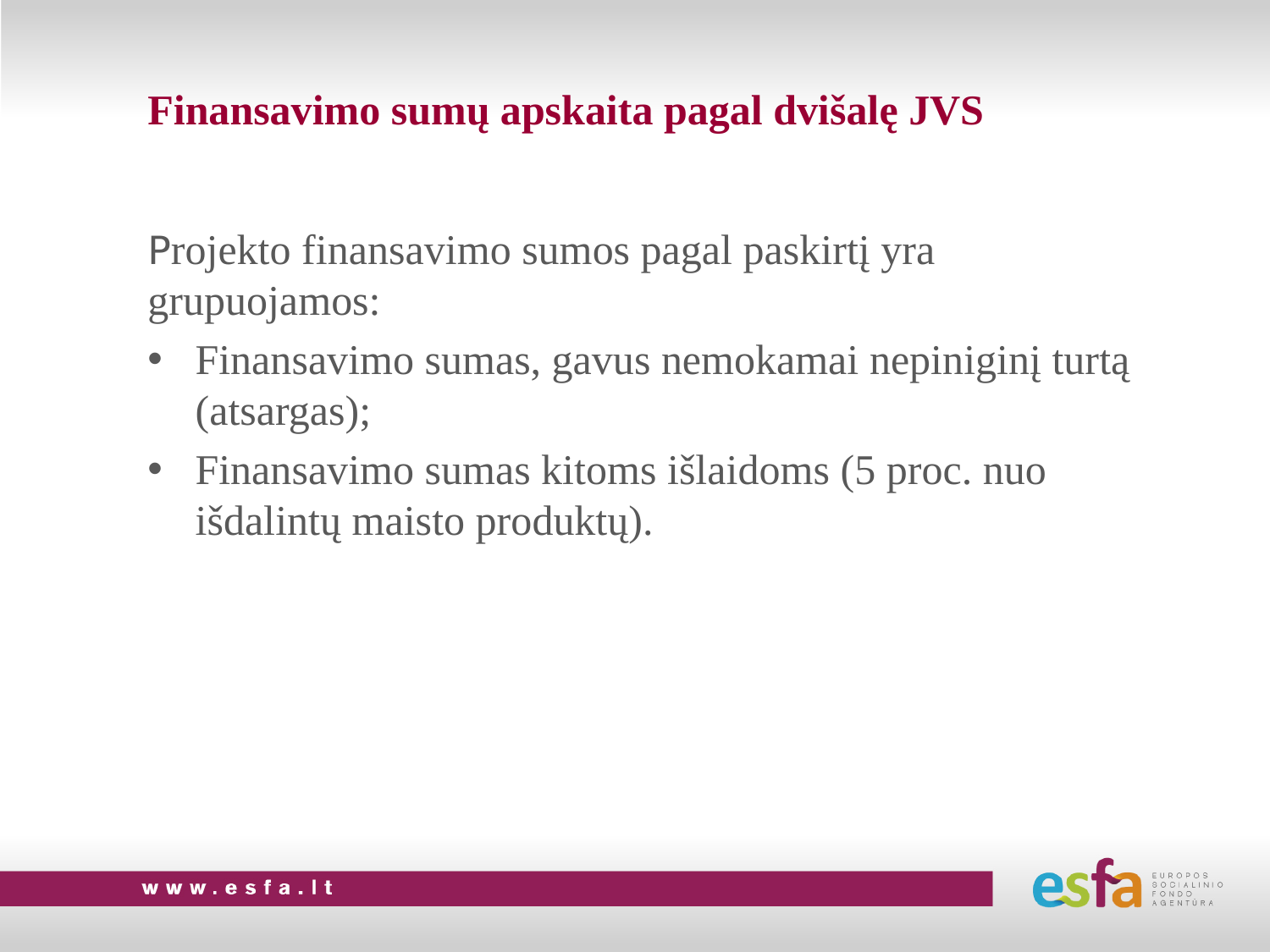

# Finansavimo sumų apskaita pagal dvišalę JVS
Projekto finansavimo sumos pagal paskirtį yra grupuojamos:
Finansavimo sumas, gavus nemokamai nepiniginį turtą (atsargas);
Finansavimo sumas kitoms išlaidoms (5 proc. nuo išdalintų maisto produktų).